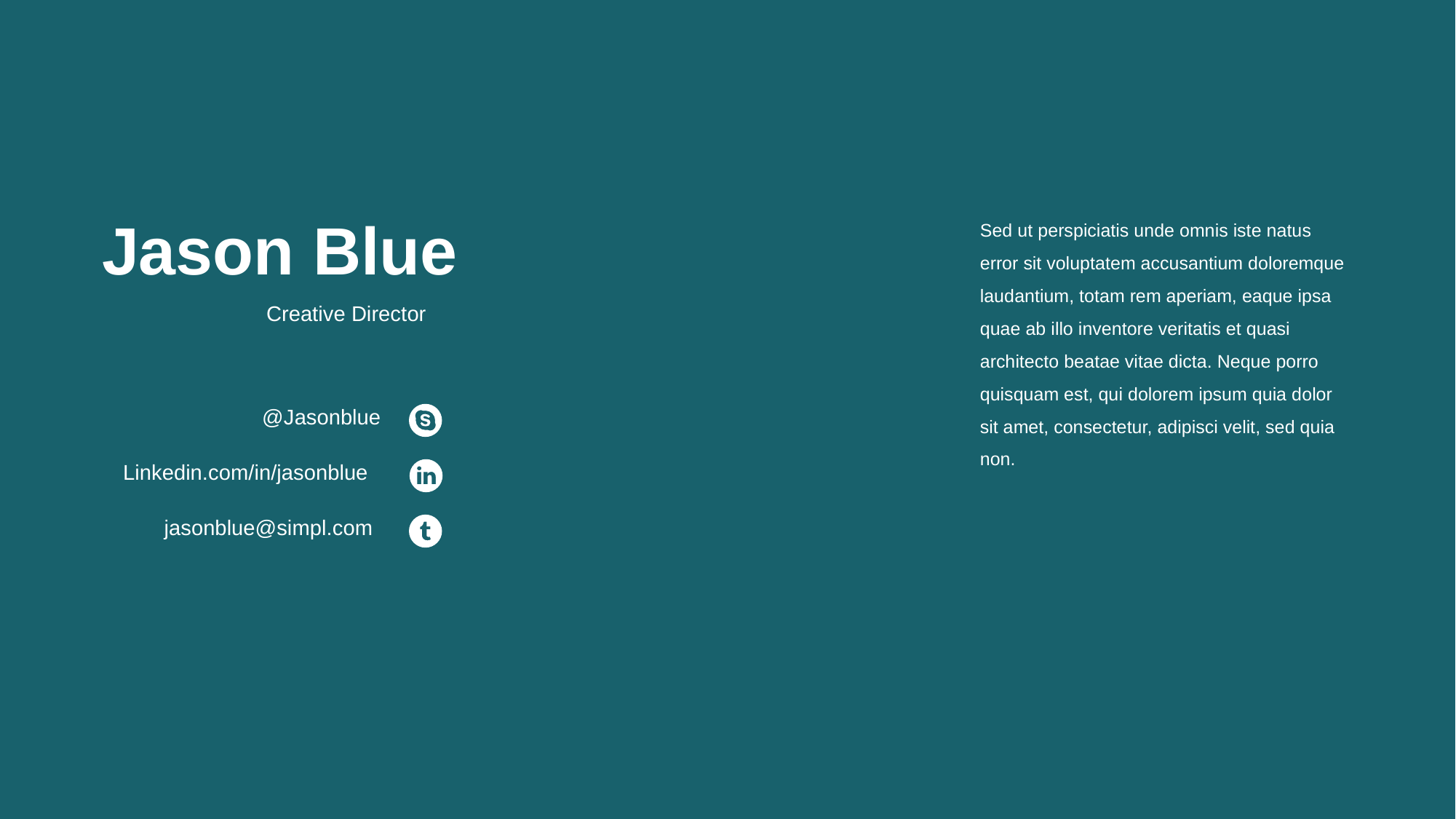

Jason Blue

Sed ut perspiciatis unde omnis iste natus error sit voluptatem accusantium doloremque laudantium, totam rem aperiam, eaque ipsa quae ab illo inventore veritatis et quasi architecto beatae vitae dicta. Neque porro quisquam est, qui dolorem ipsum quia dolor sit amet, consectetur, adipisci velit, sed quia non.
Creative Director
@Jasonblue

Linkedin.com/in/jasonblue

jasonblue@simpl.com